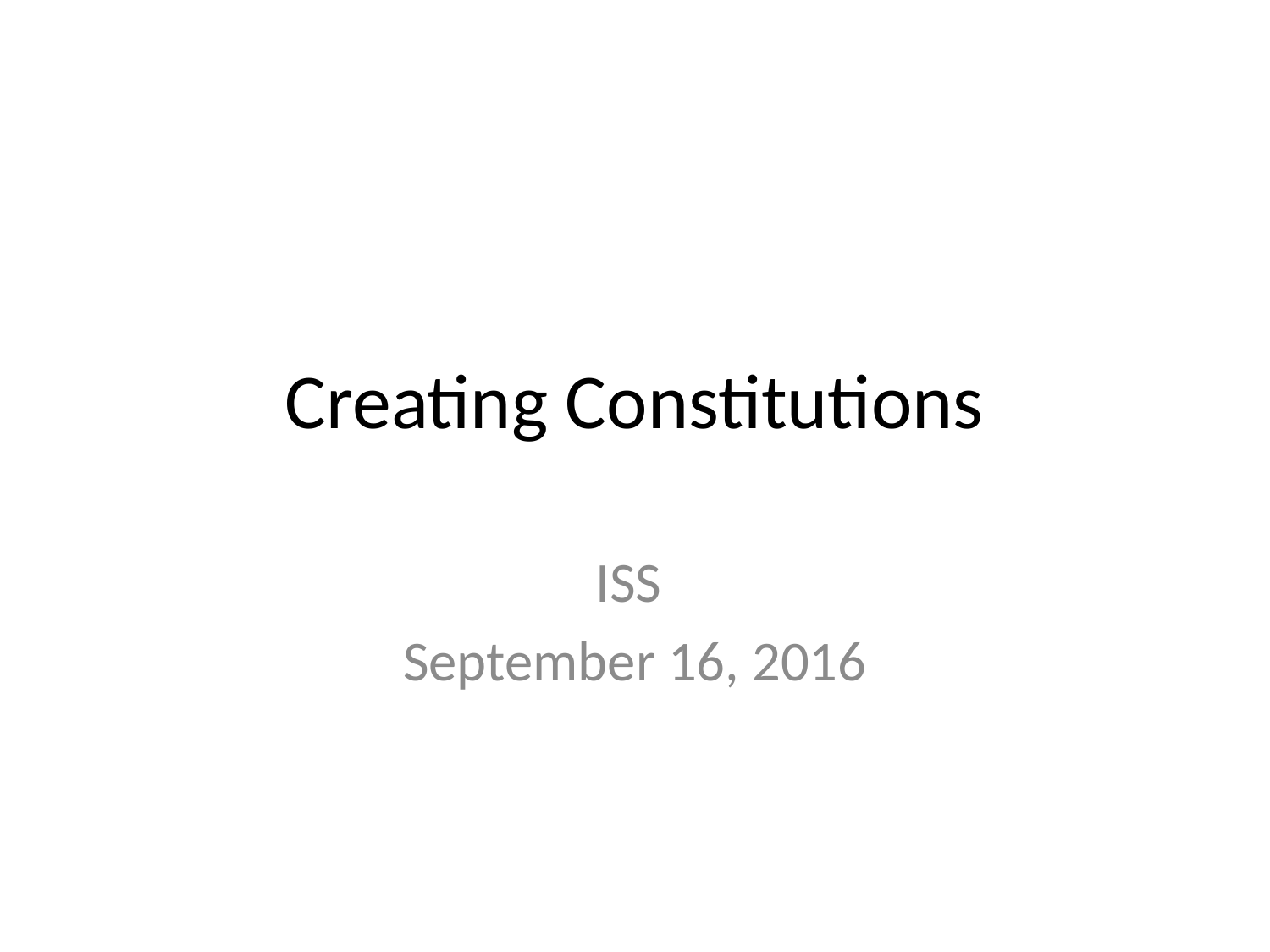

# Creating Constitutions
ISS
September 16, 2016